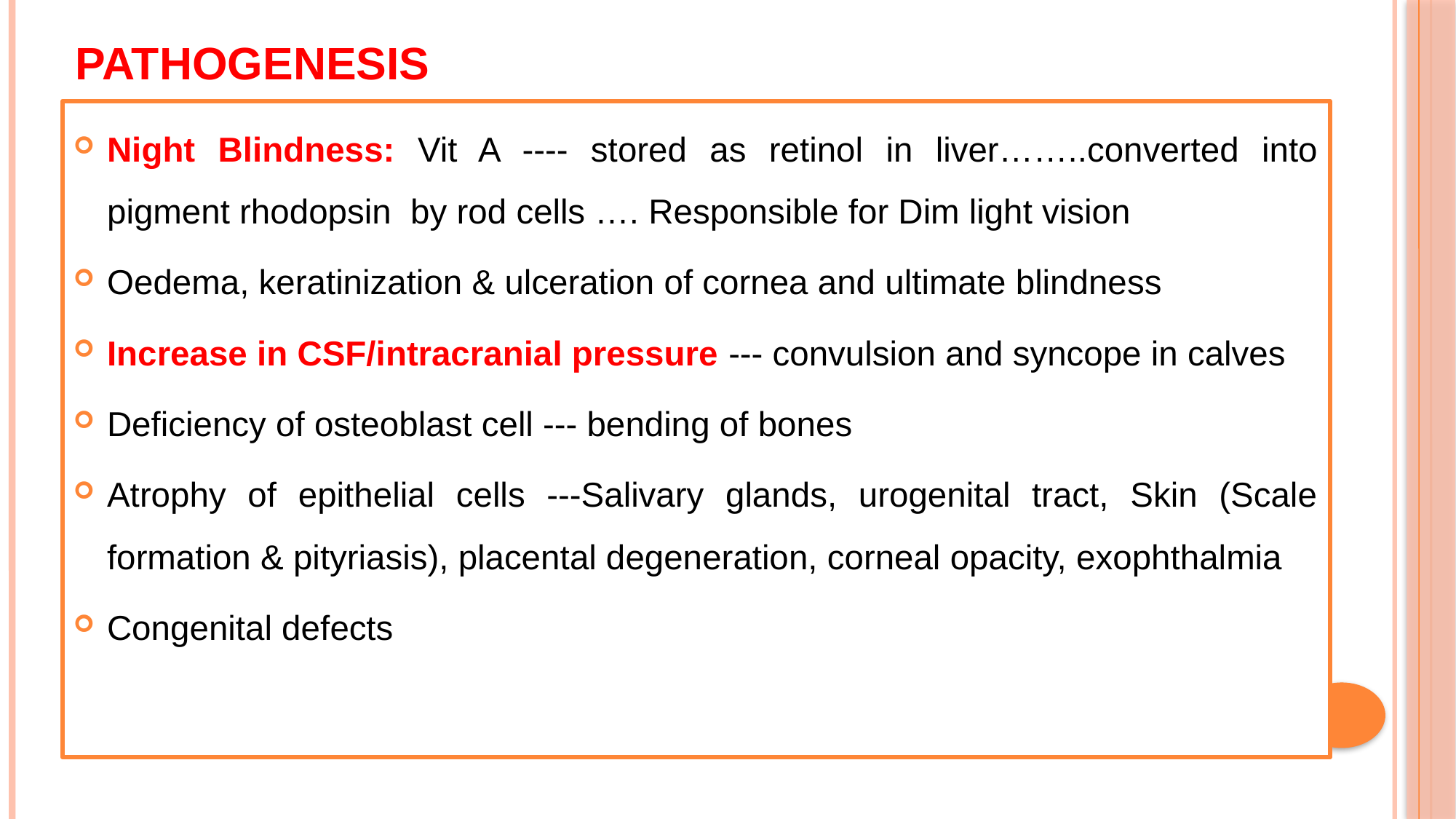

# Pathogenesis
Night Blindness: Vit A ---- stored as retinol in liver……..converted into pigment rhodopsin  by rod cells …. Responsible for Dim light vision
Oedema, keratinization & ulceration of cornea and ultimate blindness
Increase in CSF/intracranial pressure --- convulsion and syncope in calves
Deficiency of osteoblast cell --- bending of bones
Atrophy of epithelial cells ---Salivary glands, urogenital tract, Skin (Scale formation & pityriasis), placental degeneration, corneal opacity, exophthalmia
Congenital defects